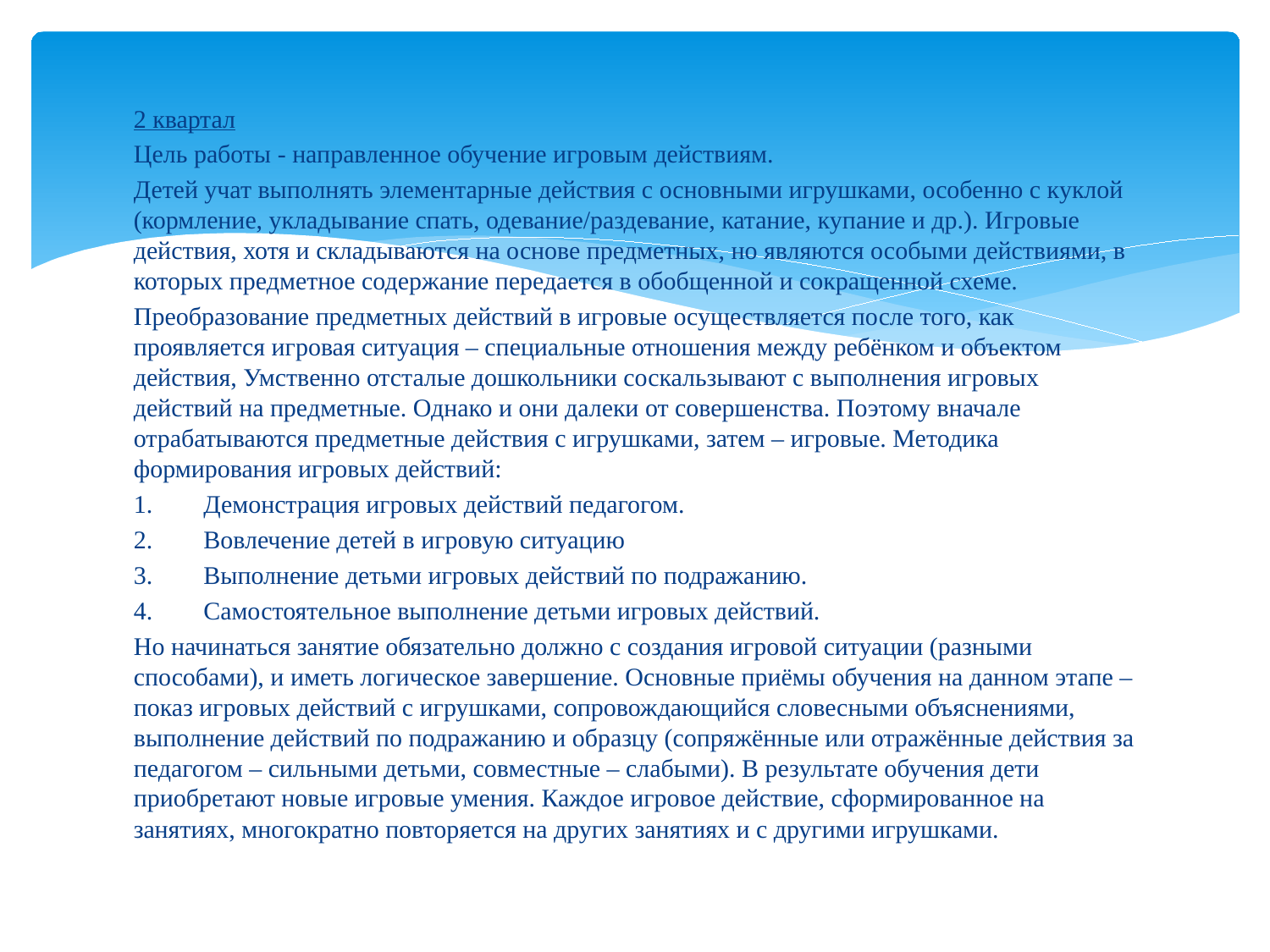

2 квартал
Цель работы - направленное обучение игровым действиям.
Детей учат выполнять элементарные действия с основными игрушками, особенно с куклой (кормление, укладывание спать, одевание/раздевание, катание, купание и др.). Игровые действия, хотя и складываются на основе предметных, но являются особыми действиями, в которых предметное содержание передается в обобщенной и сокращенной схеме.
Преобразование предметных действий в игровые осуществляется после того, как проявляется игровая ситуация – специальные отношения между ребёнком и объектом действия, Умственно отсталые дошкольники соскальзывают с выполнения игровых действий на предметные. Однако и они далеки от совершенства. Поэтому вначале отрабатываются предметные действия с игрушками, затем – игровые. Методика формирования игровых действий:
1.        Демонстрация игровых действий педагогом.
2.        Вовлечение детей в игровую ситуацию
3.        Выполнение детьми игровых действий по подражанию.
4.        Самостоятельное выполнение детьми игровых действий.
Но начинаться занятие обязательно должно с создания игровой ситуации (разными способами), и иметь логическое завершение. Основные приёмы обучения на данном этапе – показ игровых действий с игрушками, сопровождающийся словесными объяснениями, выполнение действий по подражанию и образцу (сопряжённые или отражённые действия за педагогом – сильными детьми, совместные – слабыми). В результате обучения дети приобретают новые игровые умения. Каждое игровое действие, сформированное на занятиях, многократно повторяется на других занятиях и с другими игрушками.